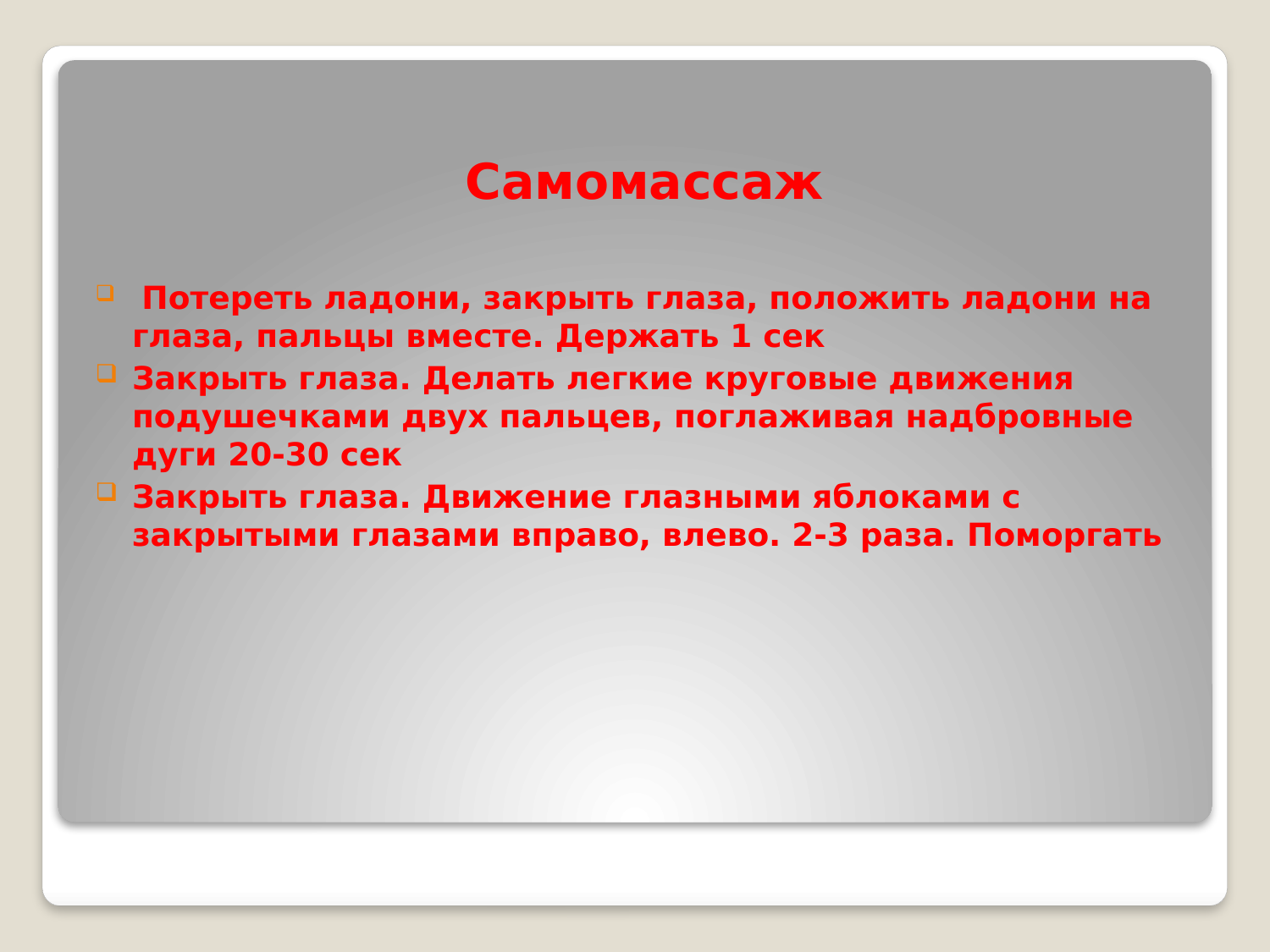

Самомассаж

 Потереть ладони, закрыть глаза, положить ладони на глаза, пальцы вместе. Держать 1 сек
Закрыть глаза. Делать легкие круговые движения подушечками двух пальцев, поглаживая надбровные дуги 20-30 сек
Закрыть глаза. Движение глазными яблоками с закрытыми глазами вправо, влево. 2-3 раза. Поморгать